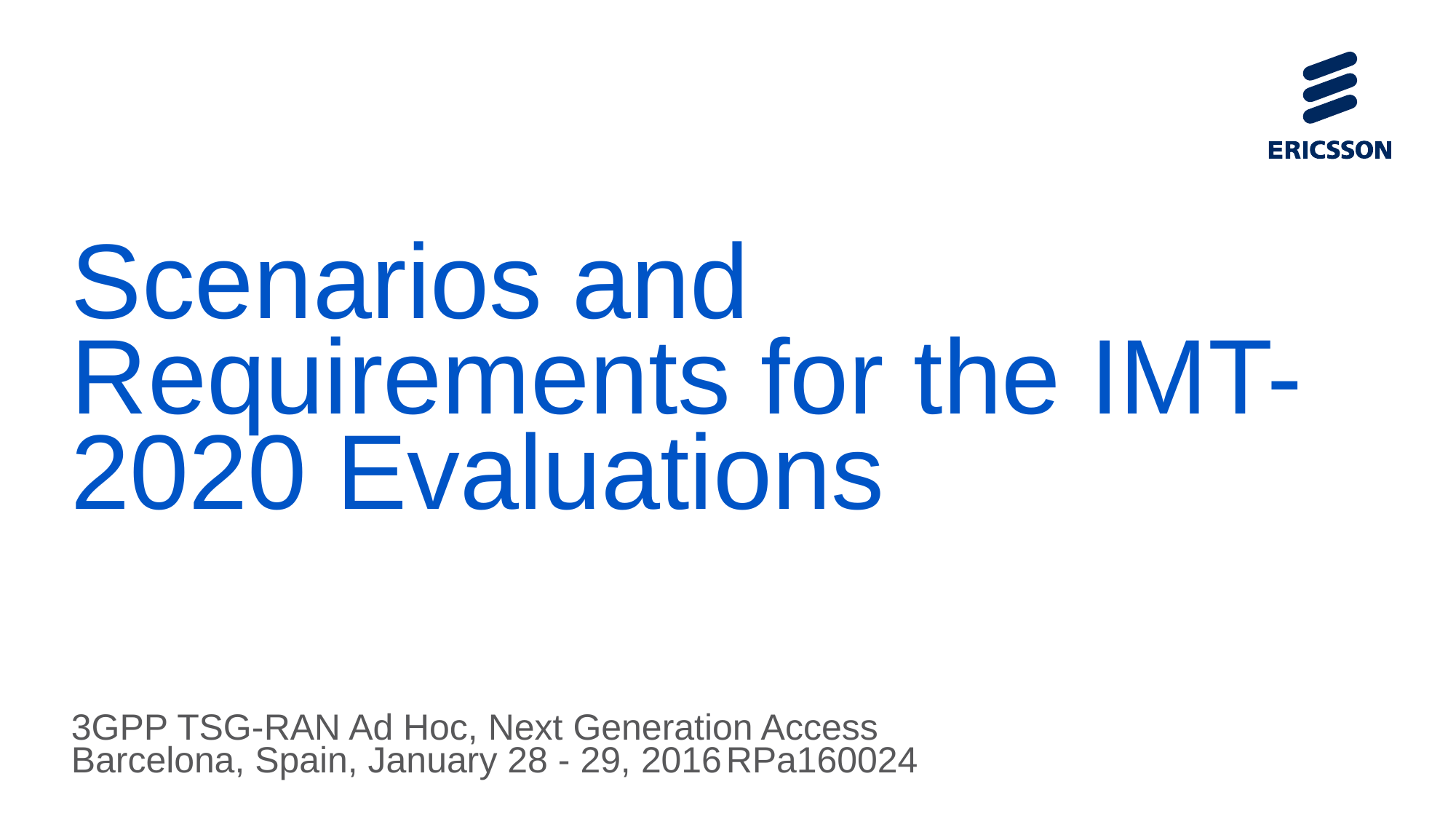

# Scenarios and Requirements for the IMT-2020 Evaluations
3GPP TSG-RAN Ad Hoc, Next Generation Access
Barcelona, Spain, January 28 - 29, 2016	RPa160024